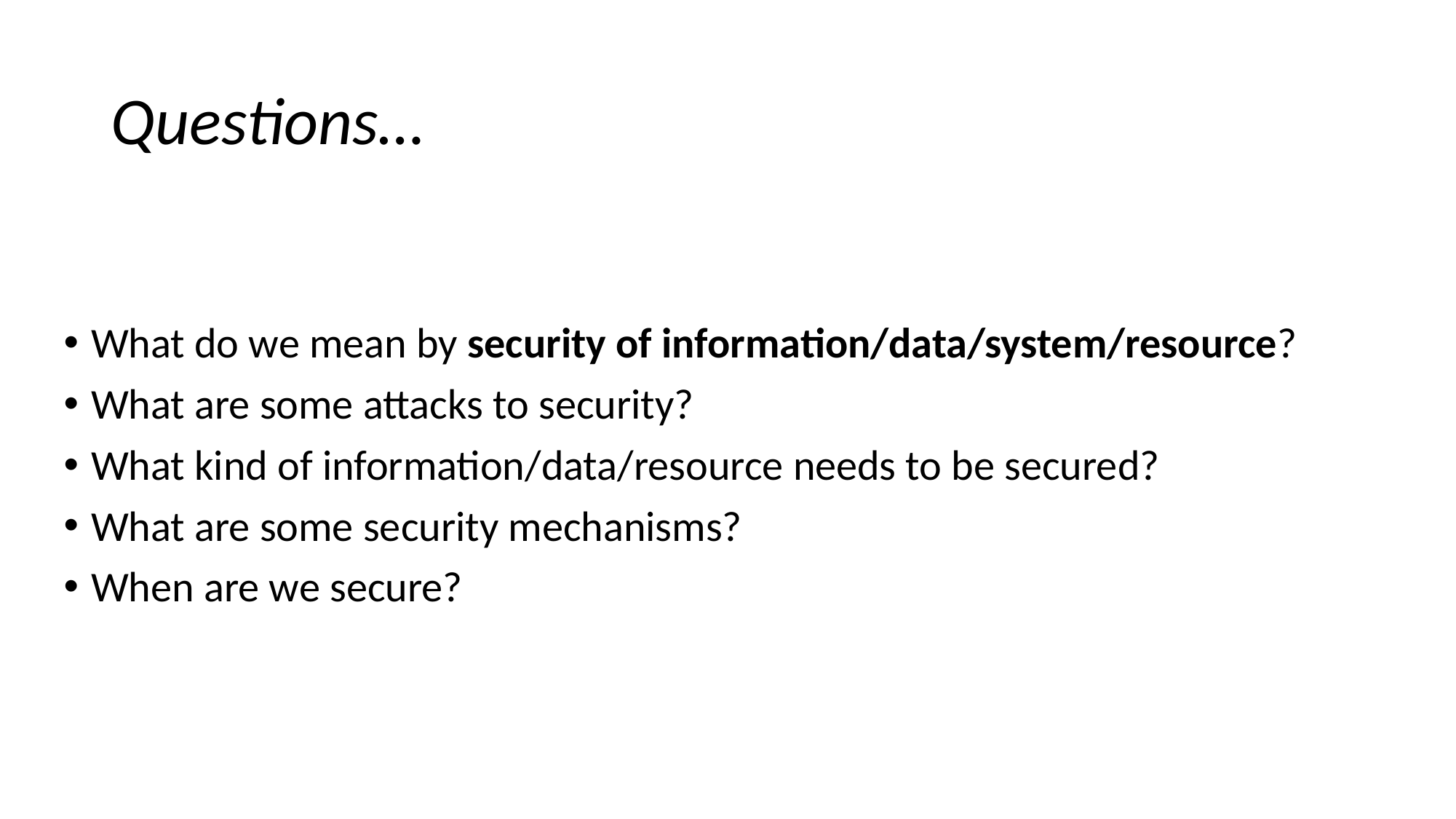

# Questions…

What do we mean by security of information/data/system/resource?
What are some attacks to security?
What kind of information/data/resource needs to be secured?
What are some security mechanisms?
When are we secure?